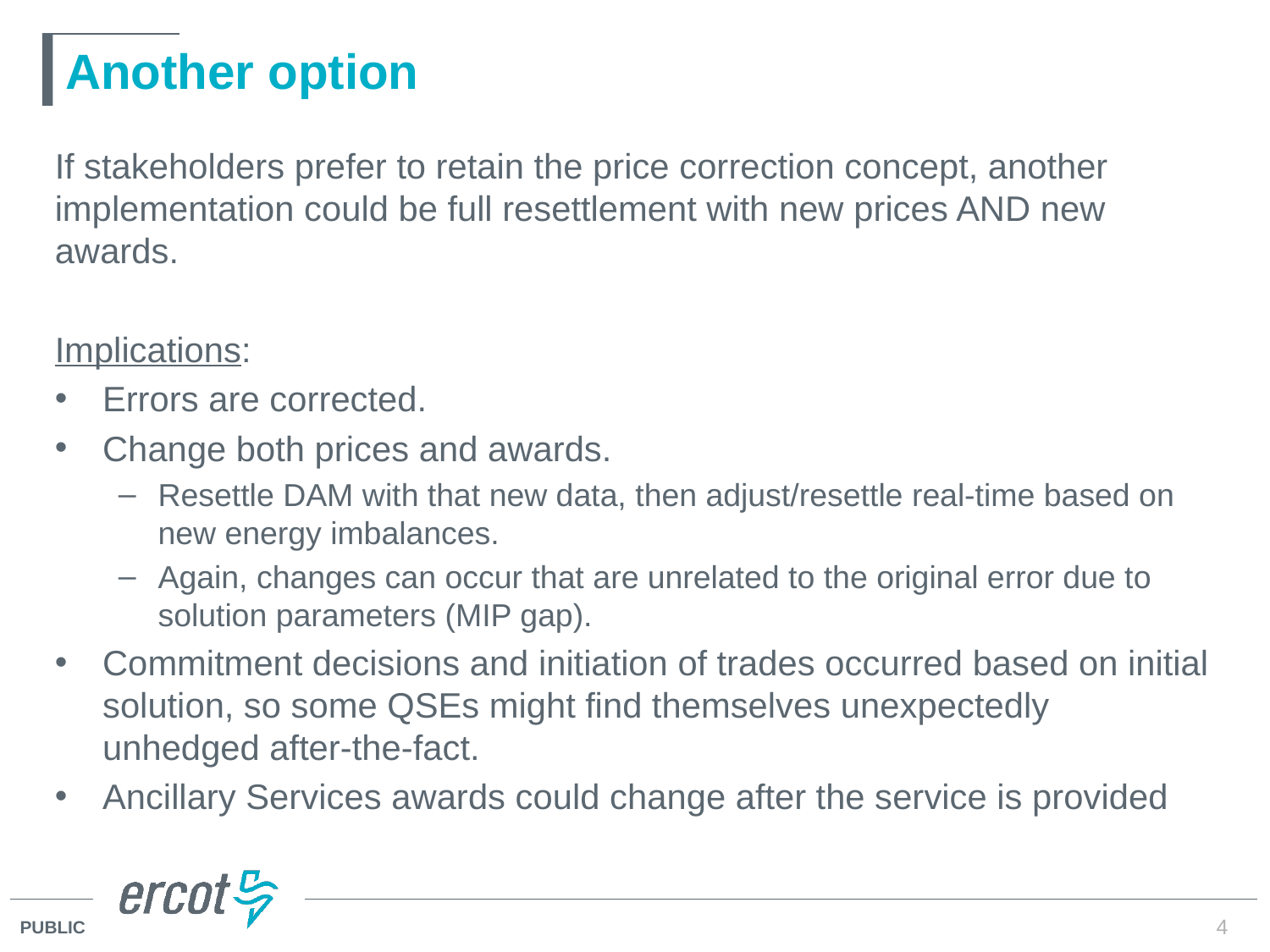

# Another option
If stakeholders prefer to retain the price correction concept, another implementation could be full resettlement with new prices AND new awards.

Implications:
Errors are corrected.
Change both prices and awards.
Resettle DAM with that new data, then adjust/resettle real-time based on new energy imbalances.
Again, changes can occur that are unrelated to the original error due to solution parameters (MIP gap).
Commitment decisions and initiation of trades occurred based on initial solution, so some QSEs might find themselves unexpectedly unhedged after-the-fact.
Ancillary Services awards could change after the service is provided
4